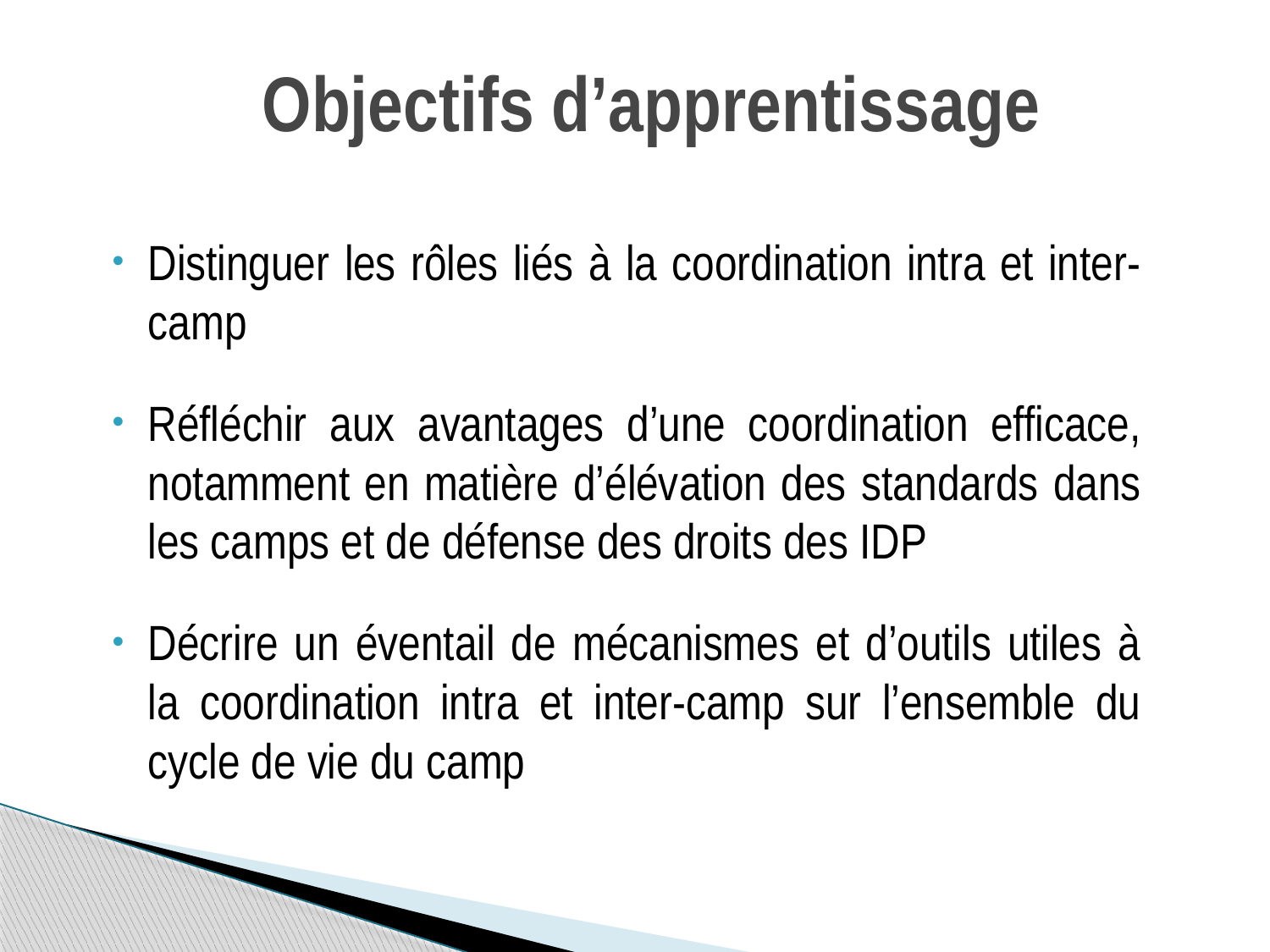

# Objectifs d’apprentissage
Distinguer les rôles liés à la coordination intra et inter-camp
Réfléchir aux avantages d’une coordination efficace, notamment en matière d’élévation des standards dans les camps et de défense des droits des IDP
Décrire un éventail de mécanismes et d’outils utiles à la coordination intra et inter-camp sur l’ensemble du cycle de vie du camp